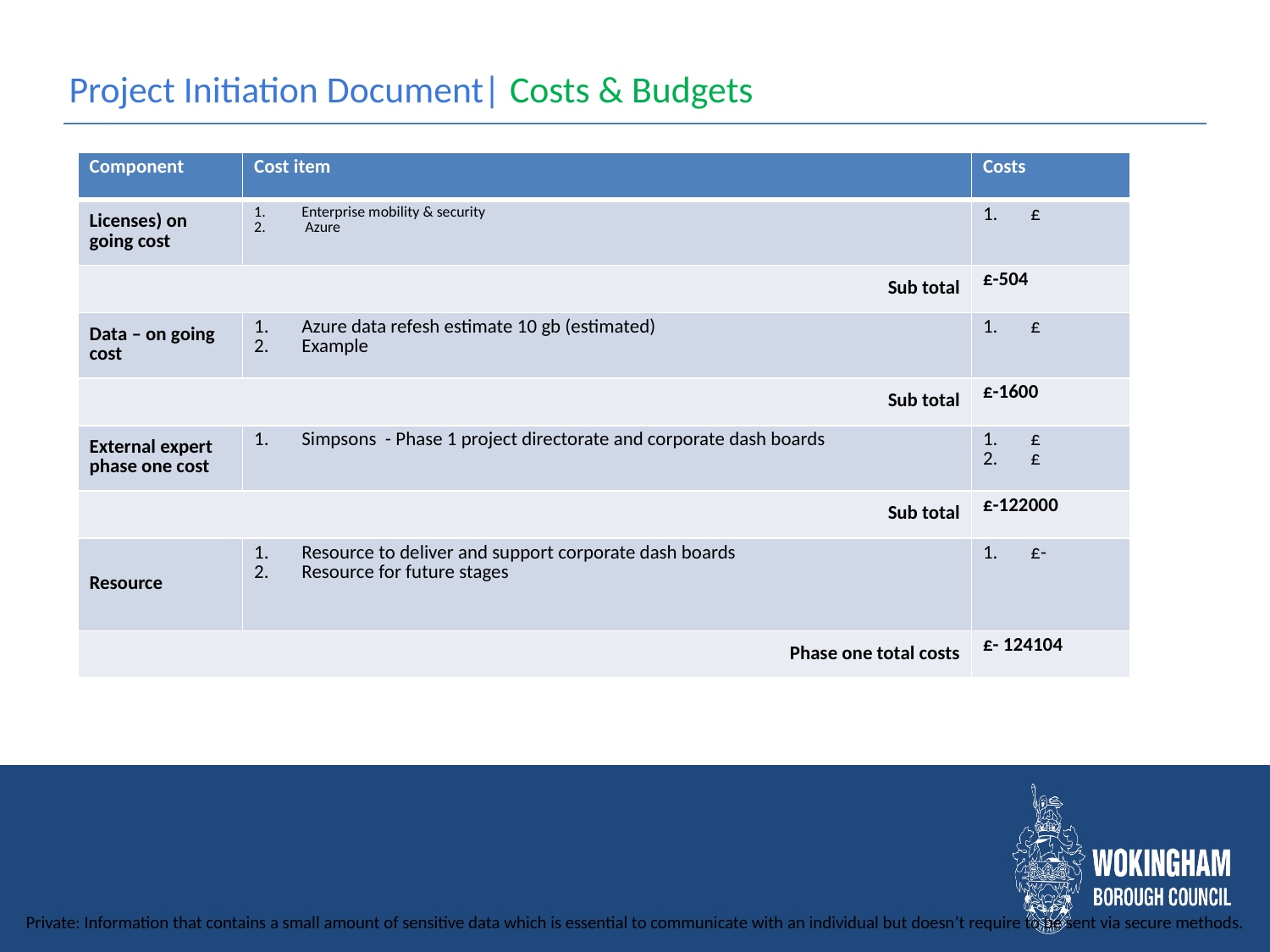

Project Initiation Document| Costs & Budgets
| Component | Cost item | Costs |
| --- | --- | --- |
| Licenses) on going cost | Enterprise mobility & security Azure | £ |
| Sub total |  | £-504 |
| Data – on going cost | Azure data refesh estimate 10 gb (estimated) Example | £ |
| Sub total |  | £-1600 |
| External expert phase one cost | Simpsons  - Phase 1 project directorate and corporate dash boards | £ £ |
| Sub total |  | £-122000 |
| Resource | Resource to deliver and support corporate dash boards Resource for future stages | £- |
| Phase one total costs |  | £- 124104 |